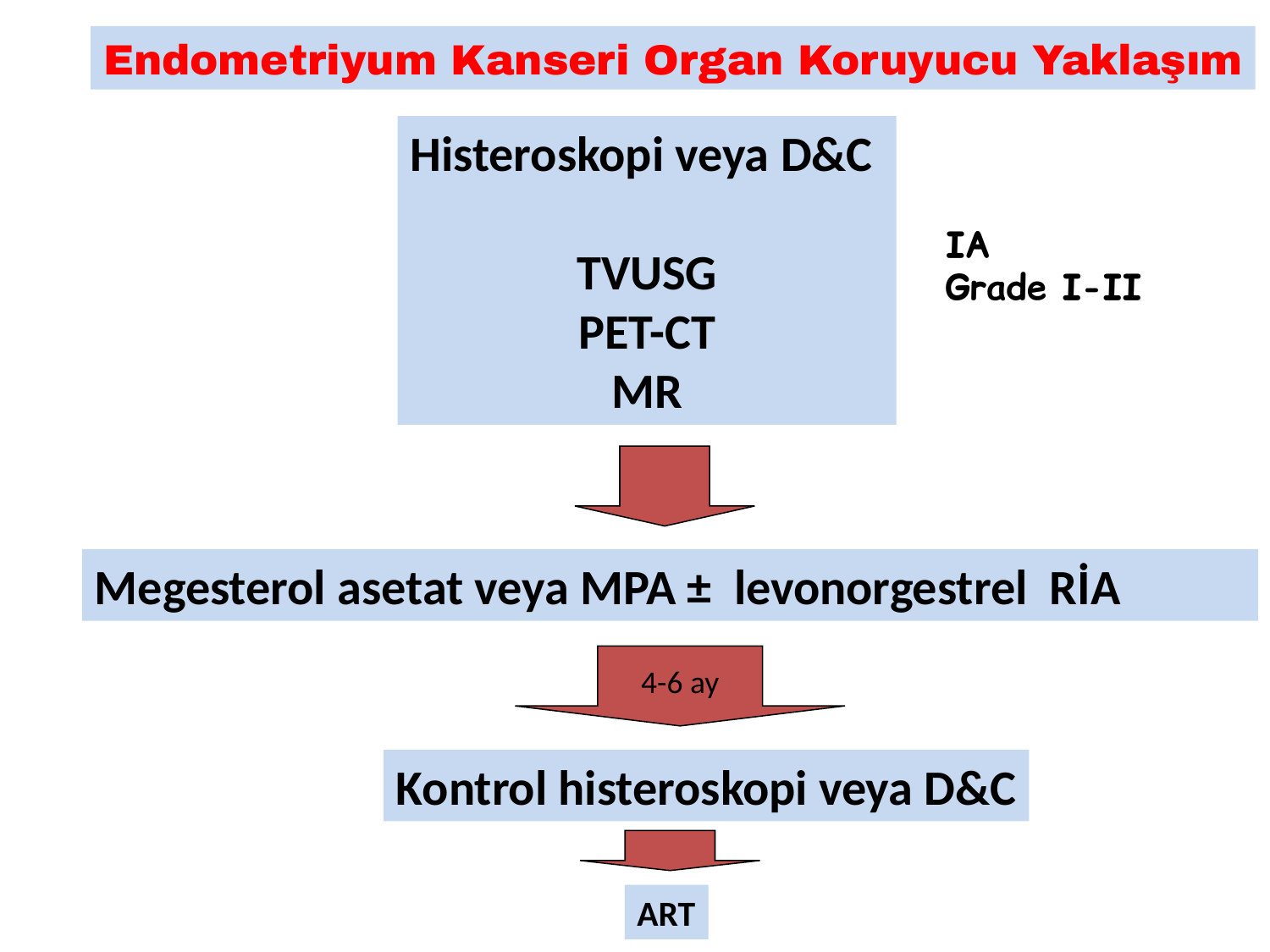

Endometriyum Kanseri Organ Koruyucu Yaklaşım
Histeroskopi veya D&C

TVUSG
PET-CT
MR
IA
Grade I-II

Megesterol asetat veya MPA ±  levonorgestrel  RİA
4-6 ay
Kontrol histeroskopi veya D&C

ART